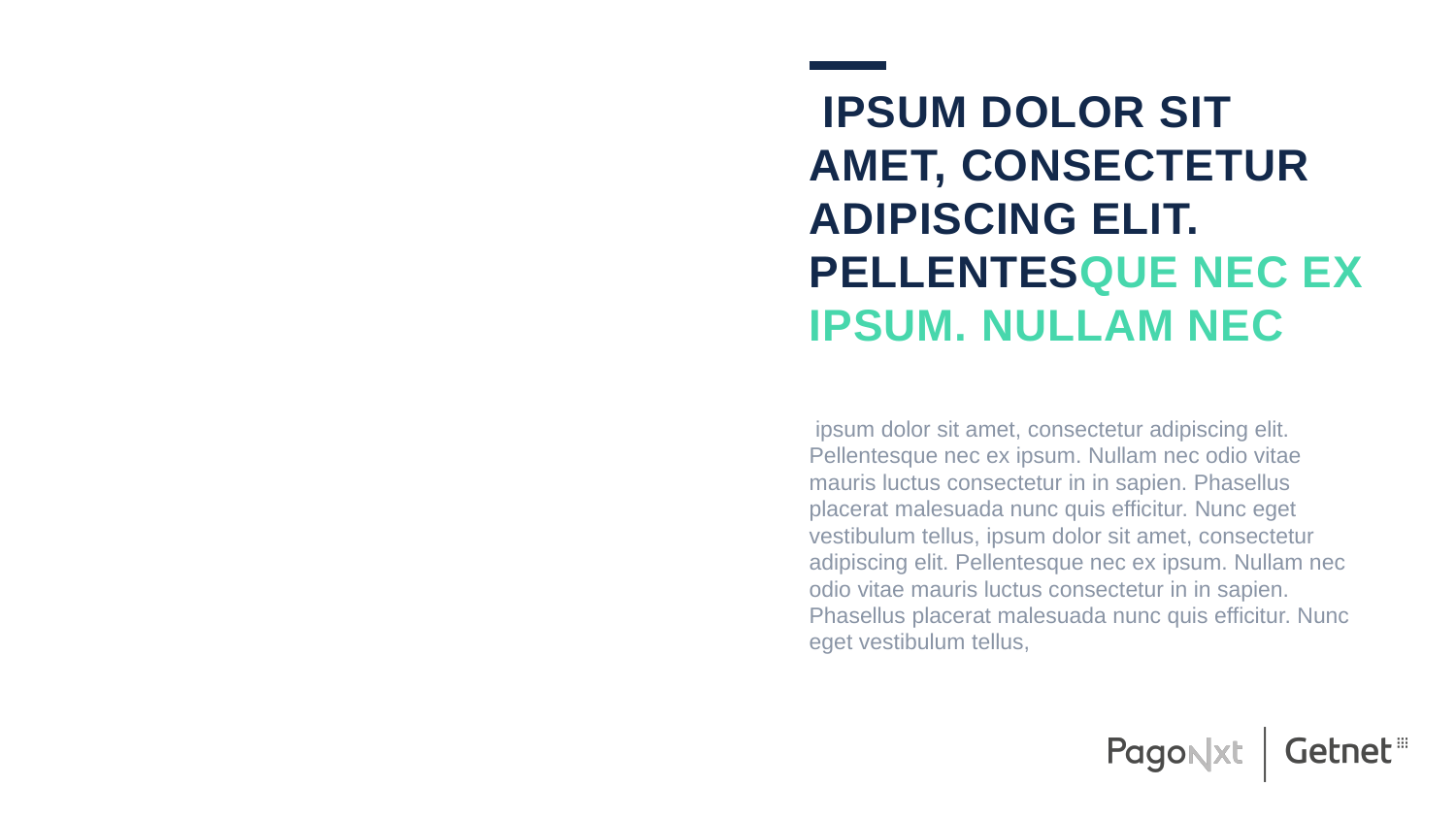

ipsum dolor sit amet, consectetur adipiscing elit. Pellentesque nec ex ipsum. Nullam nec
 ipsum dolor sit amet, consectetur adipiscing elit. Pellentesque nec ex ipsum. Nullam nec odio vitae mauris luctus consectetur in in sapien. Phasellus placerat malesuada nunc quis efficitur. Nunc eget vestibulum tellus, ipsum dolor sit amet, consectetur adipiscing elit. Pellentesque nec ex ipsum. Nullam nec odio vitae mauris luctus consectetur in in sapien. Phasellus placerat malesuada nunc quis efficitur. Nunc eget vestibulum tellus,